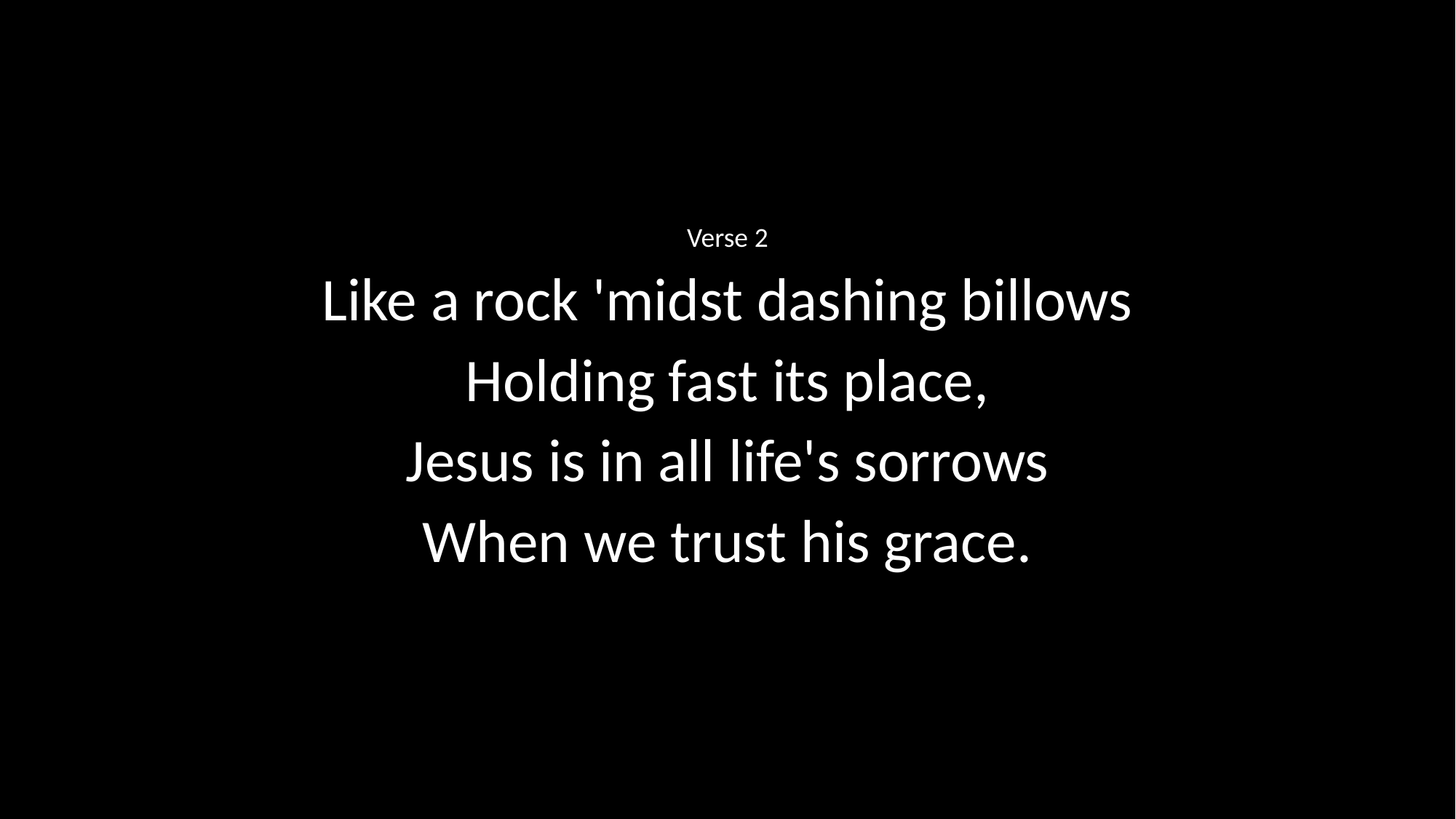

Verse 2
Like a rock 'midst dashing billows
Holding fast its place,
Jesus is in all life's sorrows
When we trust his grace.